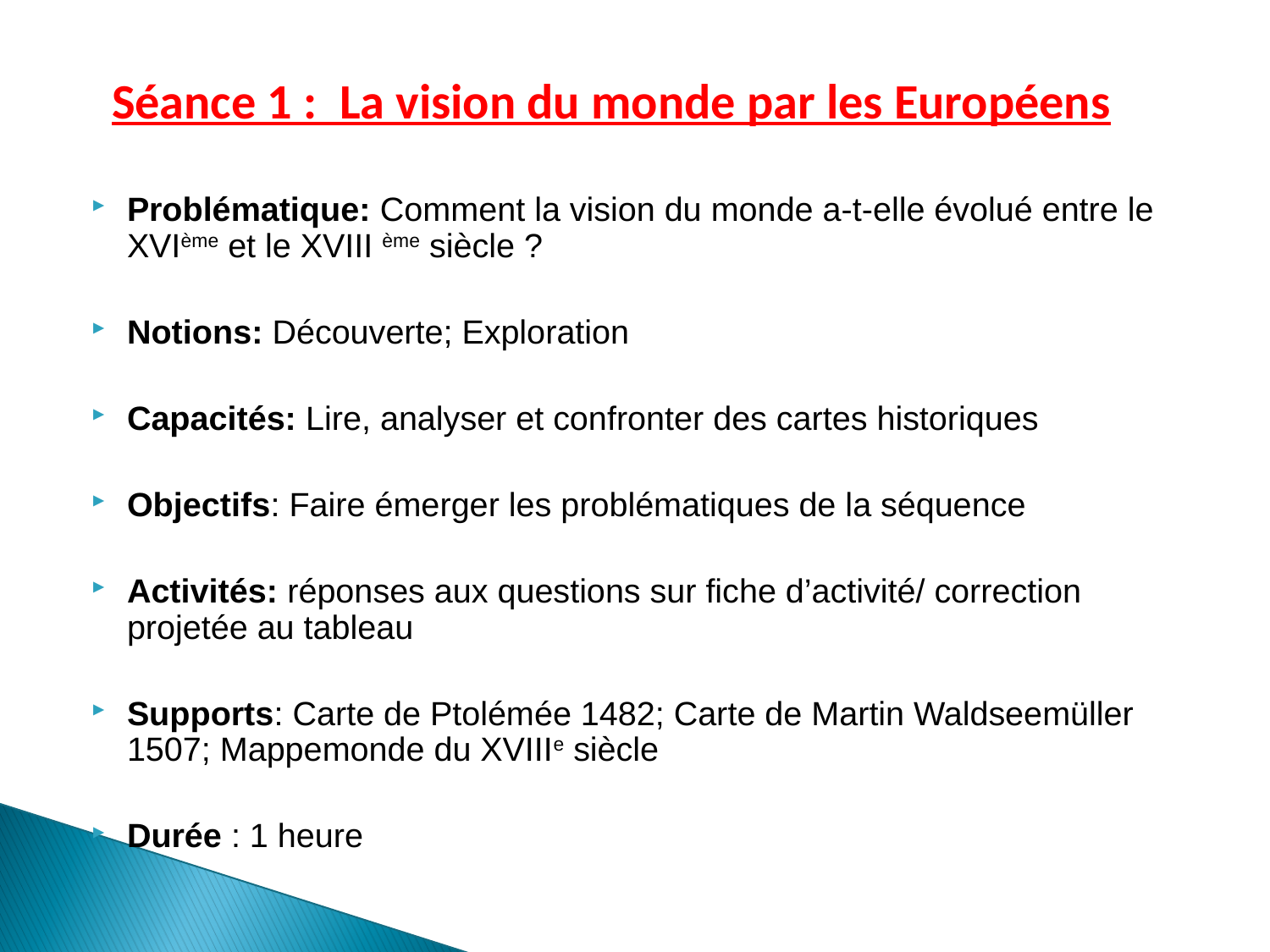

Séance 1 :  La vision du monde par les Européens
Problématique: Comment la vision du monde a-t-elle évolué entre le XVIème et le XVIII ème siècle ?

Notions: Découverte; Exploration

Capacités: Lire, analyser et confronter des cartes historiques

Objectifs: Faire émerger les problématiques de la séquence

Activités: réponses aux questions sur fiche d’activité/ correction projetée au tableau

Supports: Carte de Ptolémée 1482; Carte de Martin Waldseemüller 1507; Mappemonde du XVIIIe siècle

Durée : 1 heure